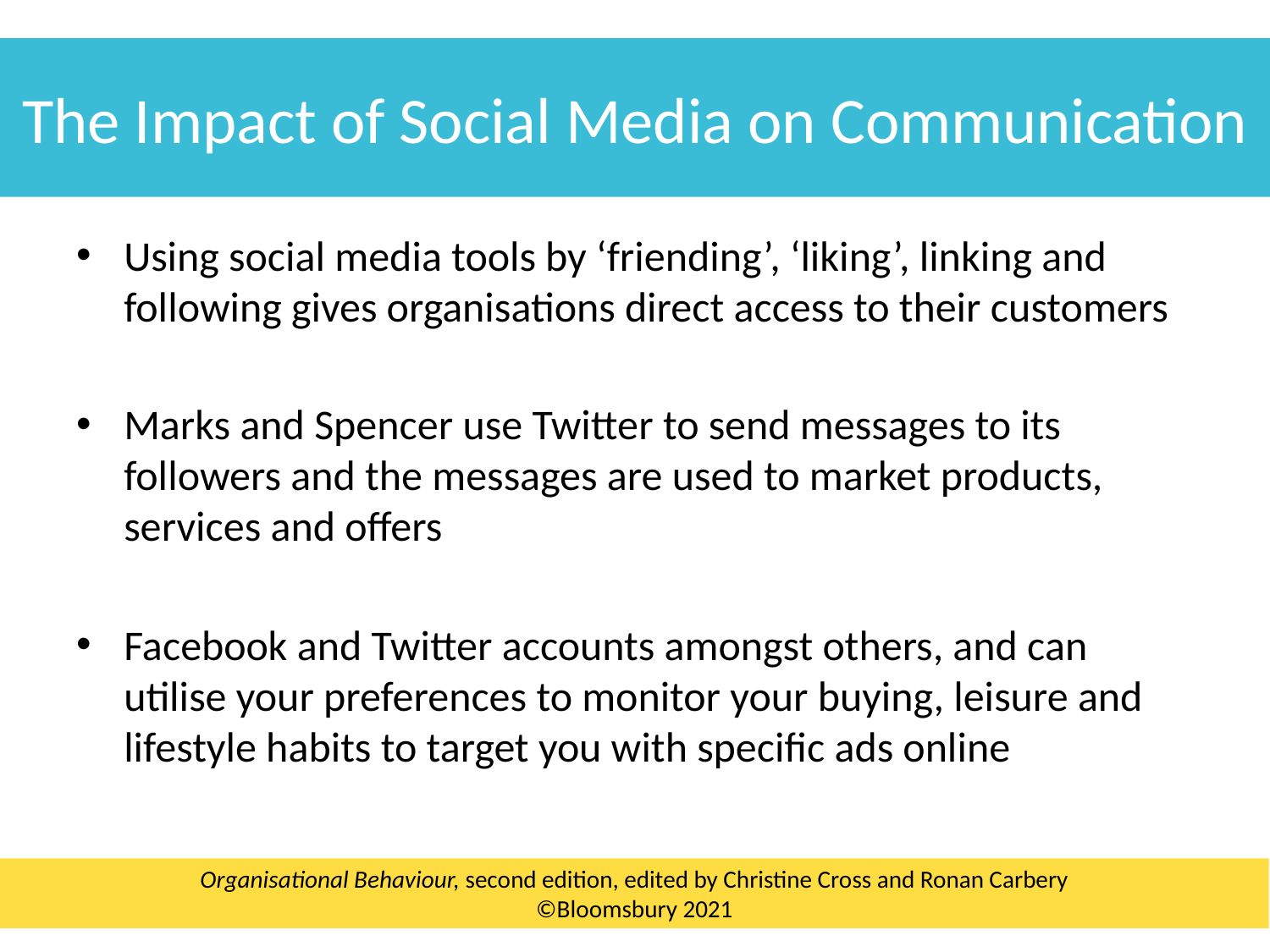

The Impact of Social Media on Communication
Using social media tools by ‘friending’, ‘liking’, linking and following gives organisations direct access to their customers

Marks and Spencer use Twitter to send messages to its followers and the messages are used to market products, services and offers

Facebook and Twitter accounts amongst others, and can utilise your preferences to monitor your buying, leisure and lifestyle habits to target you with specific ads online